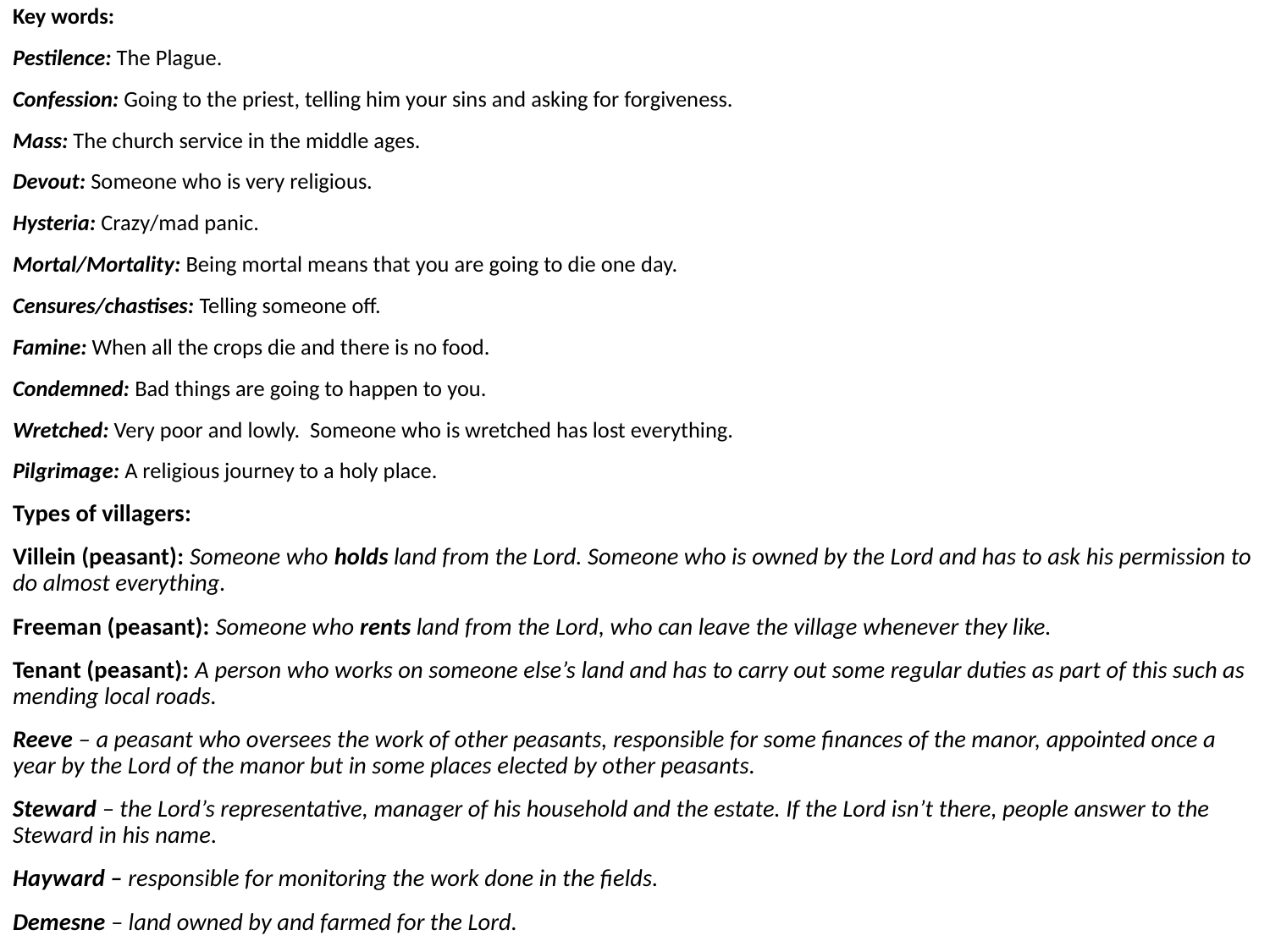

Key words:
Pestilence: The Plague.
Confession: Going to the priest, telling him your sins and asking for forgiveness.
Mass: The church service in the middle ages.
Devout: Someone who is very religious.
Hysteria: Crazy/mad panic.
Mortal/Mortality: Being mortal means that you are going to die one day.
Censures/chastises: Telling someone off.
Famine: When all the crops die and there is no food.
Condemned: Bad things are going to happen to you.
Wretched: Very poor and lowly.  Someone who is wretched has lost everything.
Pilgrimage: A religious journey to a holy place.
Types of villagers:
Villein (peasant): Someone who holds land from the Lord. Someone who is owned by the Lord and has to ask his permission to do almost everything.
Freeman (peasant): Someone who rents land from the Lord, who can leave the village whenever they like.
Tenant (peasant): A person who works on someone else’s land and has to carry out some regular duties as part of this such as mending local roads.
Reeve – a peasant who oversees the work of other peasants, responsible for some finances of the manor, appointed once a year by the Lord of the manor but in some places elected by other peasants.
Steward – the Lord’s representative, manager of his household and the estate. If the Lord isn’t there, people answer to the Steward in his name.
Hayward – responsible for monitoring the work done in the fields.
Demesne – land owned by and farmed for the Lord.